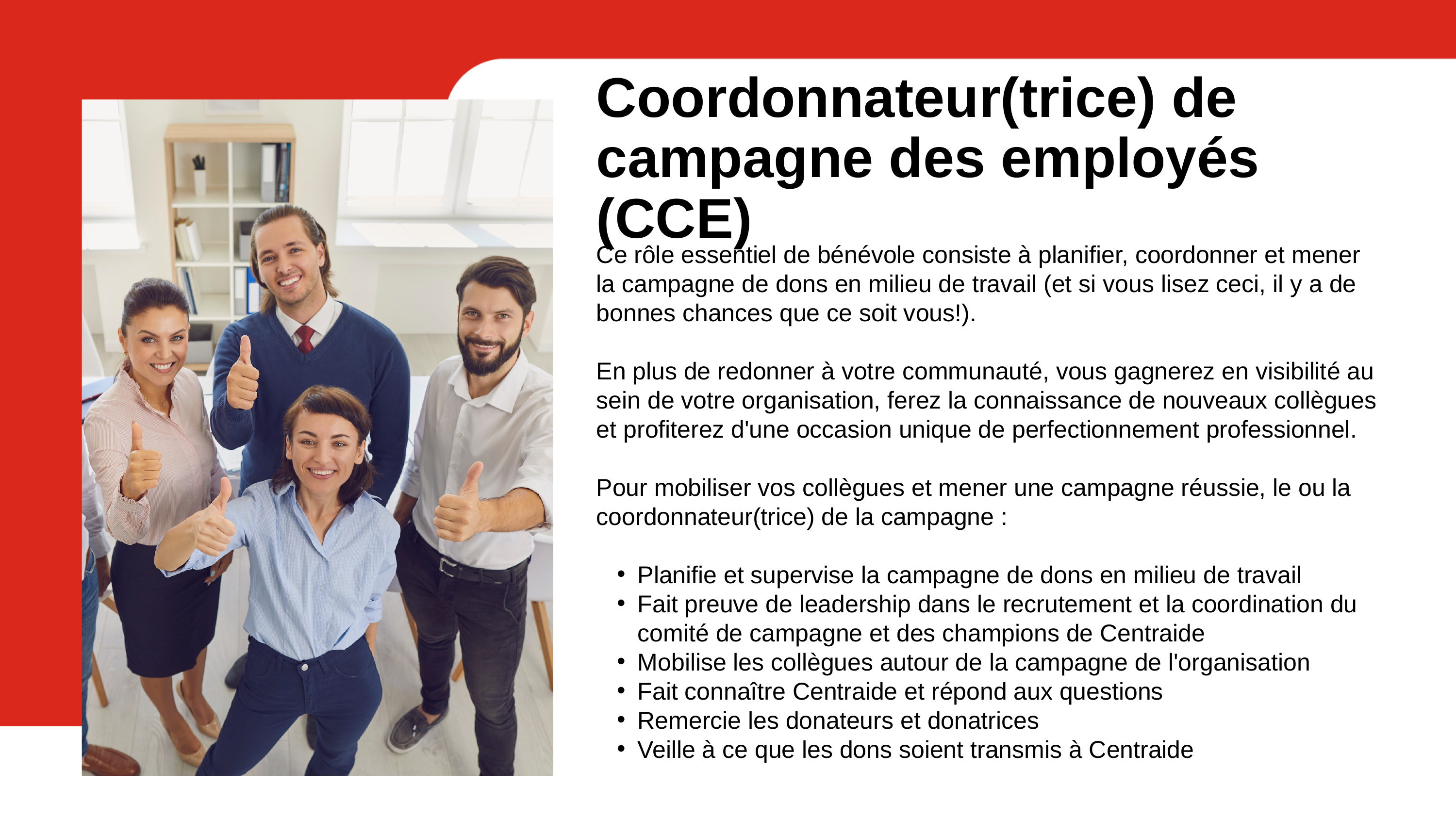

Coordonnateur(trice) de campagne des employés (CCE)

Ce rôle essentiel de bénévole consiste à planifier, coordonner et mener la campagne de dons en milieu de travail (et si vous lisez ceci, il y a de bonnes chances que ce soit vous!).

En plus de redonner à votre communauté, vous gagnerez en visibilité au sein de votre organisation, ferez la connaissance de nouveaux collègues et profiterez d'une occasion unique de perfectionnement professionnel.

Pour mobiliser vos collègues et mener une campagne réussie, le ou la coordonnateur(trice) de la campagne :

Planifie et supervise la campagne de dons en milieu de travail
Fait preuve de leadership dans le recrutement et la coordination du comité de campagne et des champions de Centraide
Mobilise les collègues autour de la campagne de l'organisation
Fait connaître Centraide et répond aux questions
Remercie les donateurs et donatrices
Veille à ce que les dons soient transmis à Centraide